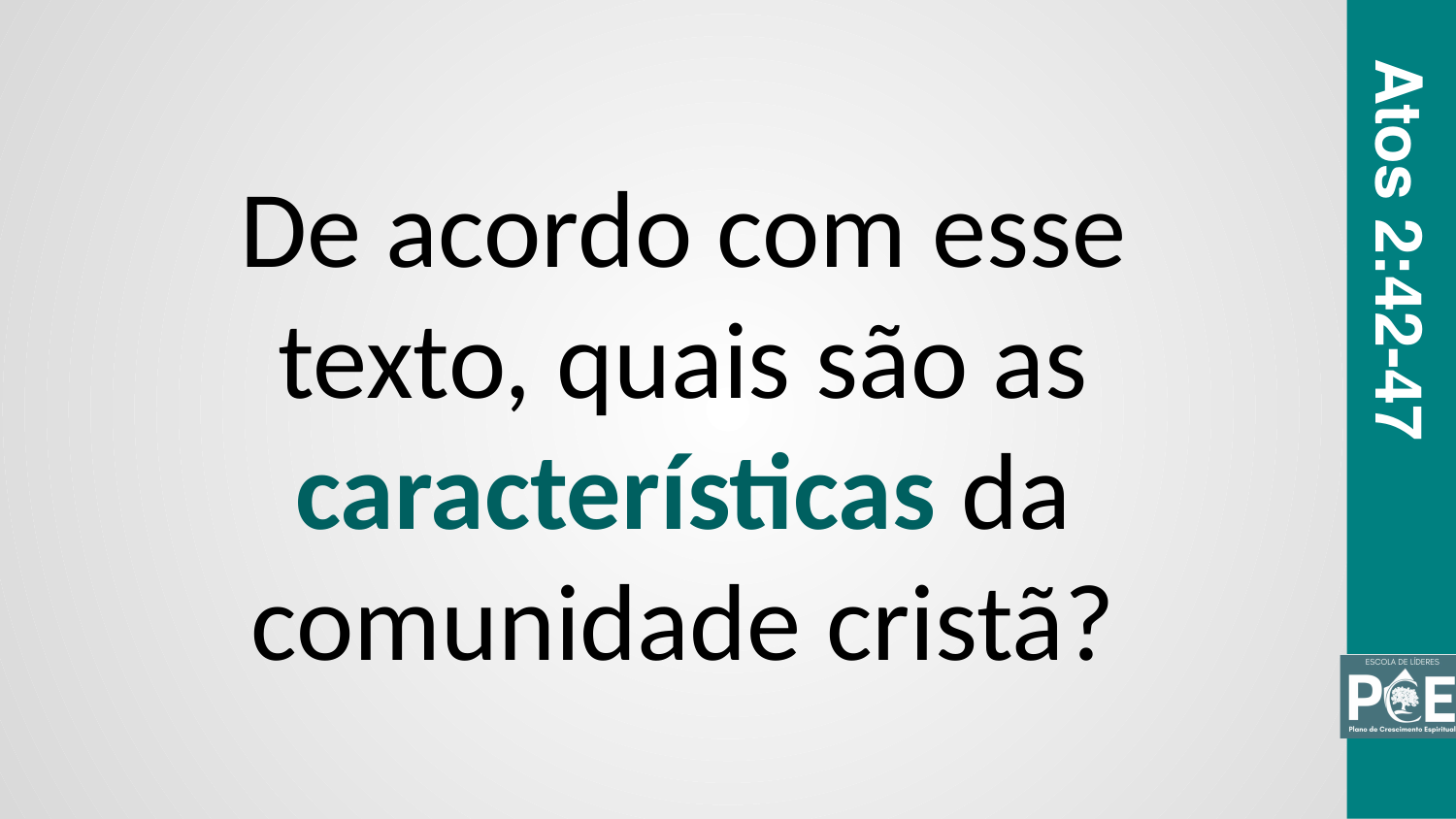

De acordo com esse texto, quais são as características da comunidade cristã?
Atos 2:42-47